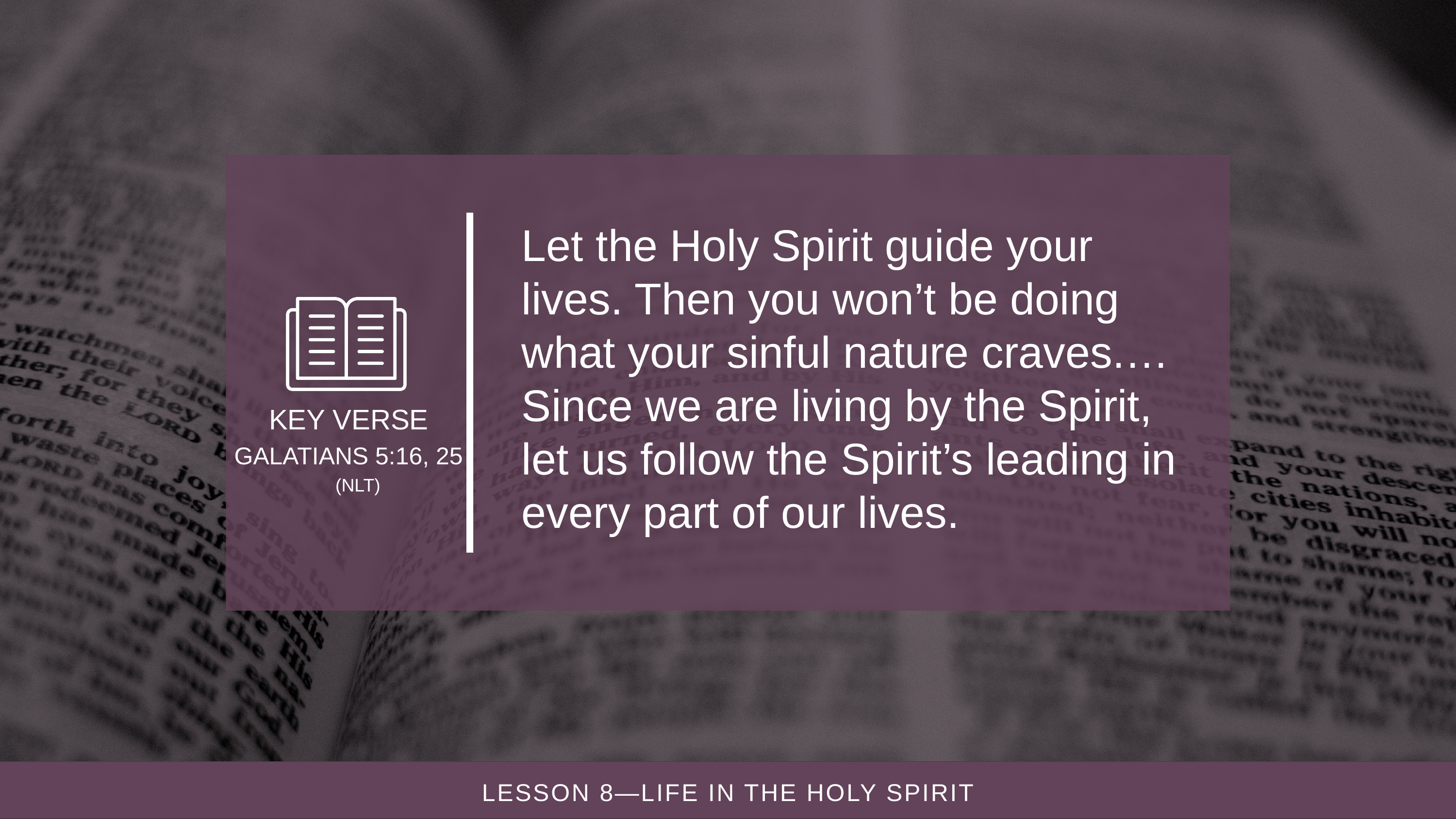

Let the Holy Spirit guide your
lives. Then you won’t be doing
what your sinful nature craves.…
Since we are living by the Spirit,
let us follow the Spirit’s leading in
every part of our lives.
(NLT)